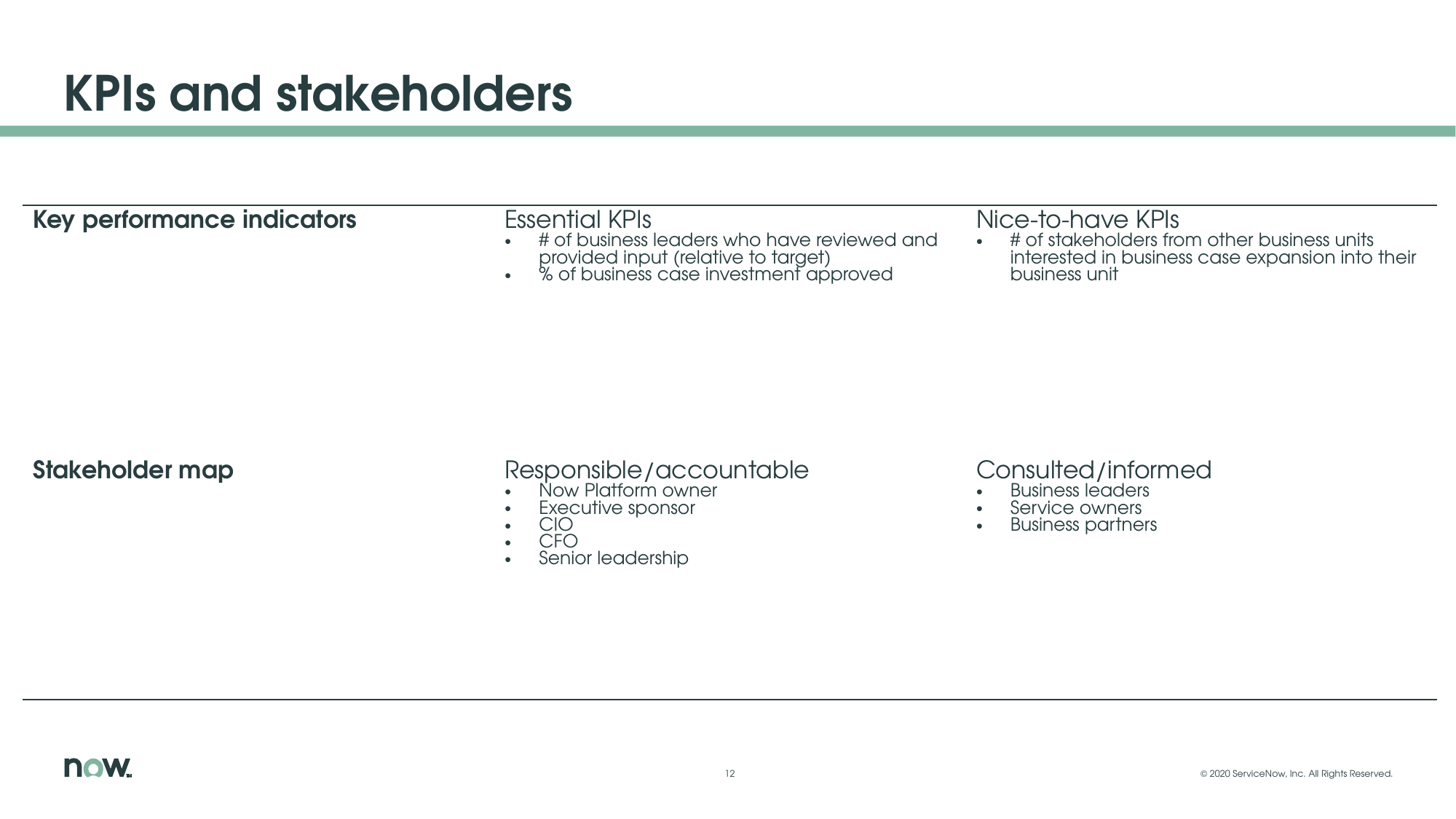

# KPIs and stakeholders

| Key performance indicators | Essential KPIs # of business leaders who have reviewed and provided input (relative to target) % of business case investment approved | Nice-to-have KPIs # of stakeholders from other business units interested in business case expansion into their business unit |
| --- | --- | --- |
| Stakeholder map | Responsible/accountable Now Platform owner Executive sponsor CIO CFO Senior leadership | Consulted/informed Business leaders Service owners Business partners |